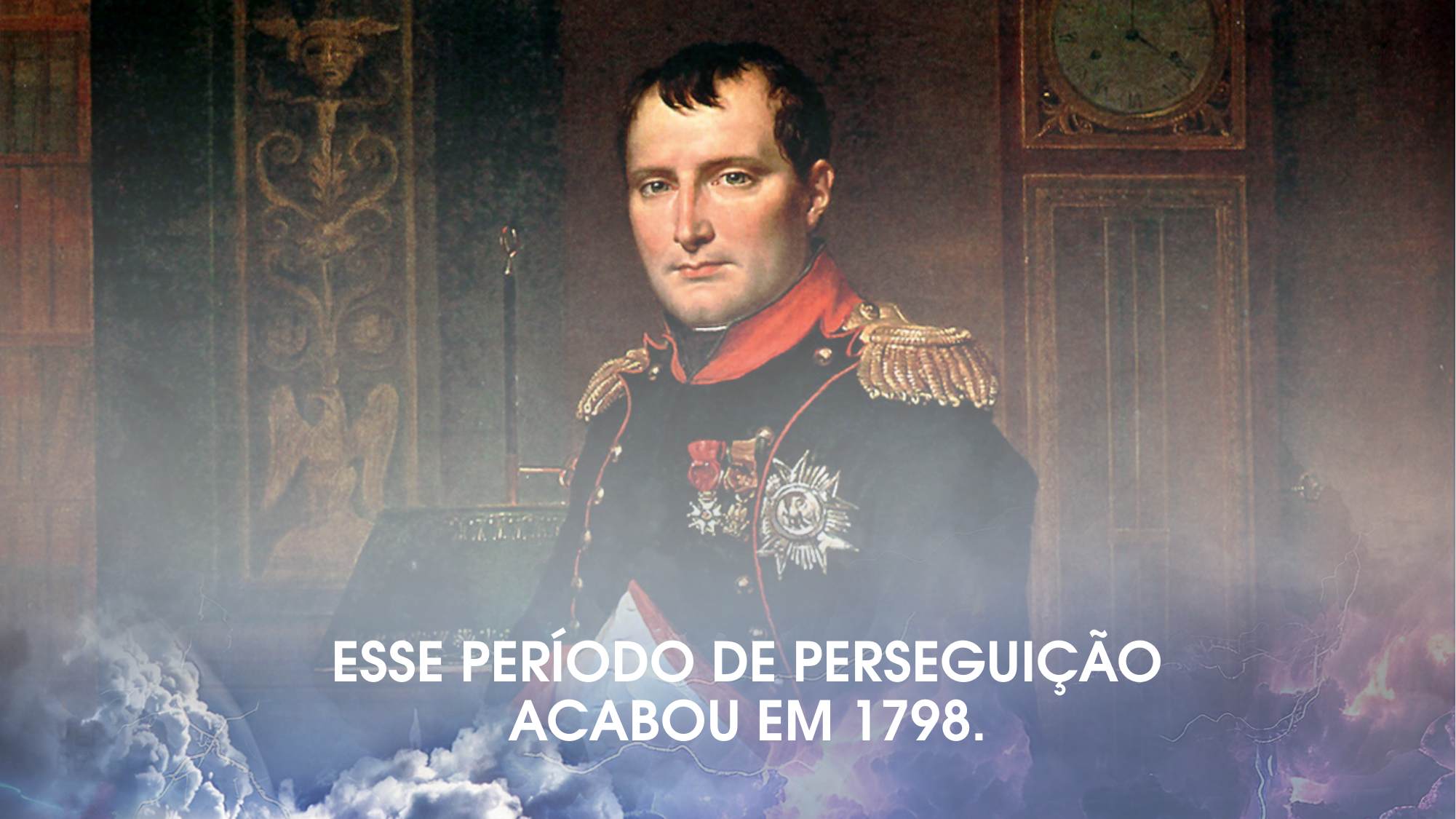

ESSE PERÍODO DE PERSEGUIÇÃO ACABOU EM 1798.